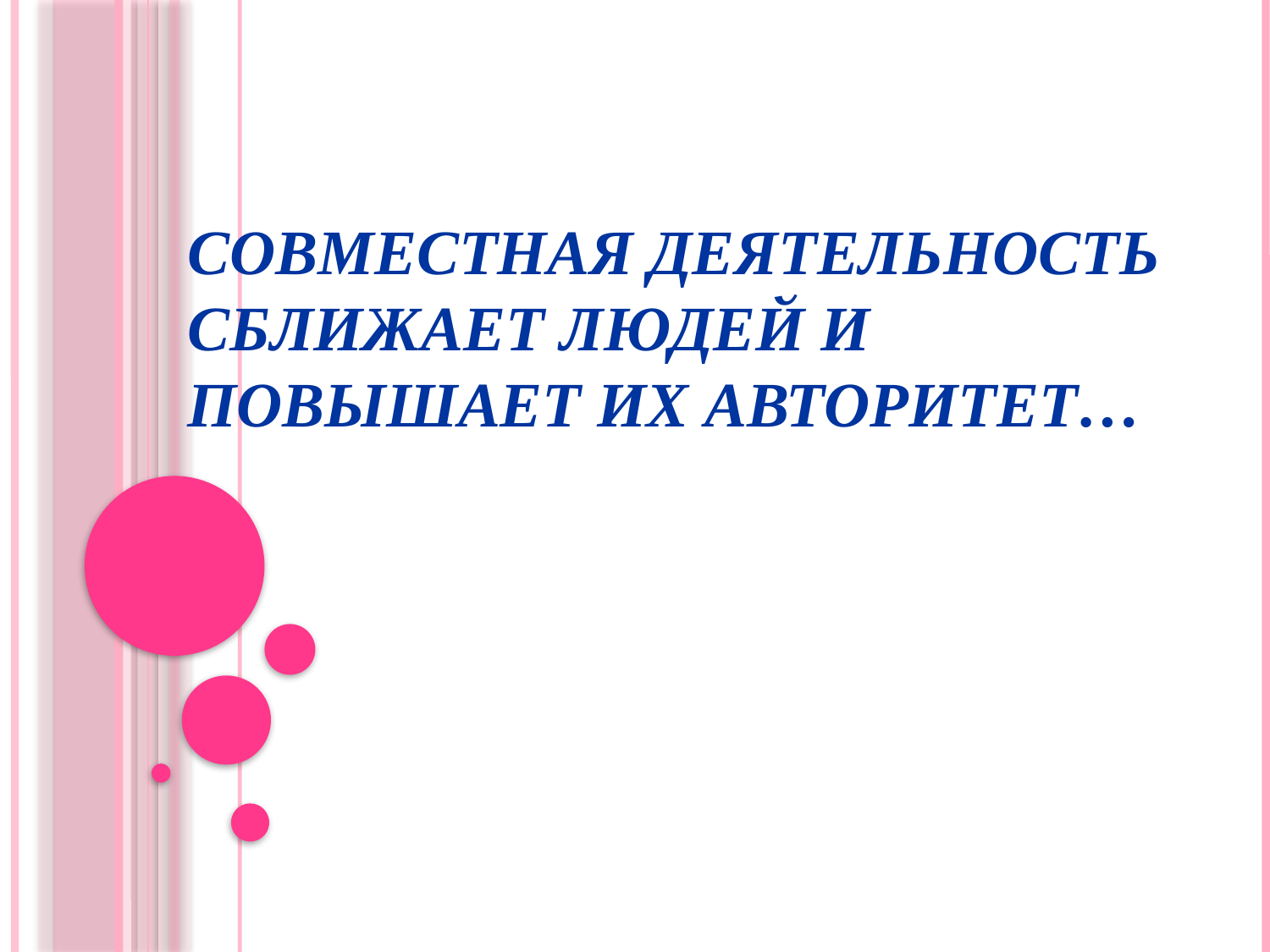

# Совместная деятельность сближает людей и повышает их авторитет…